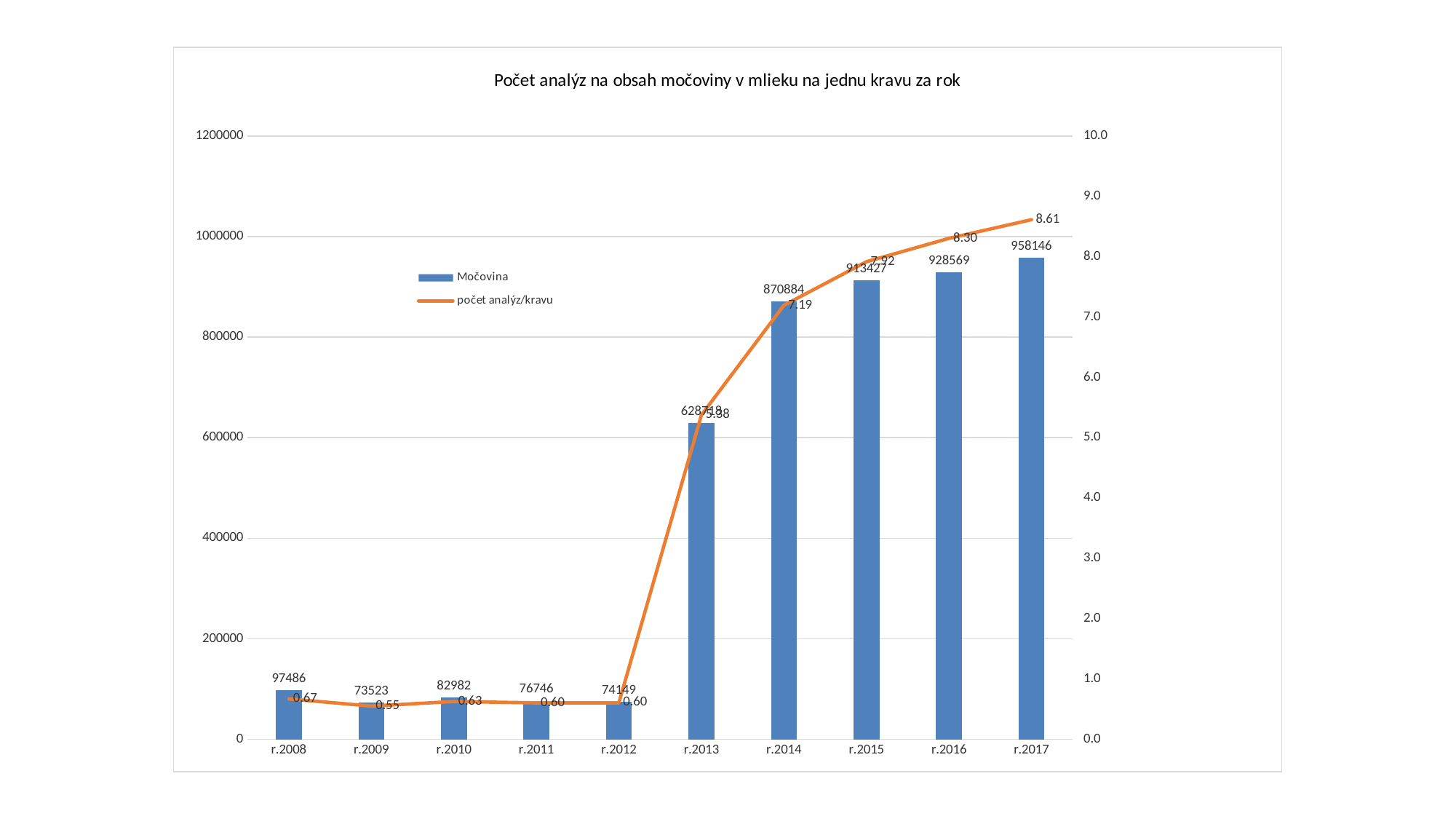

### Chart: Počet analýz na obsah močoviny v mlieku na jednu kravu za rok

| Category | Močovina | počet analýz/kravu |
|---|---|---|
| r.2008 | 97486.0 | 0.6701588676469578 |
| r.2009 | 73523.0 | 0.5496101604957652 |
| r.2010 | 82982.0 | 0.6263548805893542 |
| r.2011 | 76746.0 | 0.6041136973685246 |
| r.2012 | 74149.0 | 0.6045921903410713 |
| r.2013 | 628718.0 | 5.375266105245159 |
| r.2014 | 870884.0 | 7.1945343995770275 |
| r.2015 | 913427.0 | 7.916889848063305 |
| r.2016 | 928569.0 | 8.304511917005769 |
| r.2017 | 958146.0 | 8.614406703468614 |